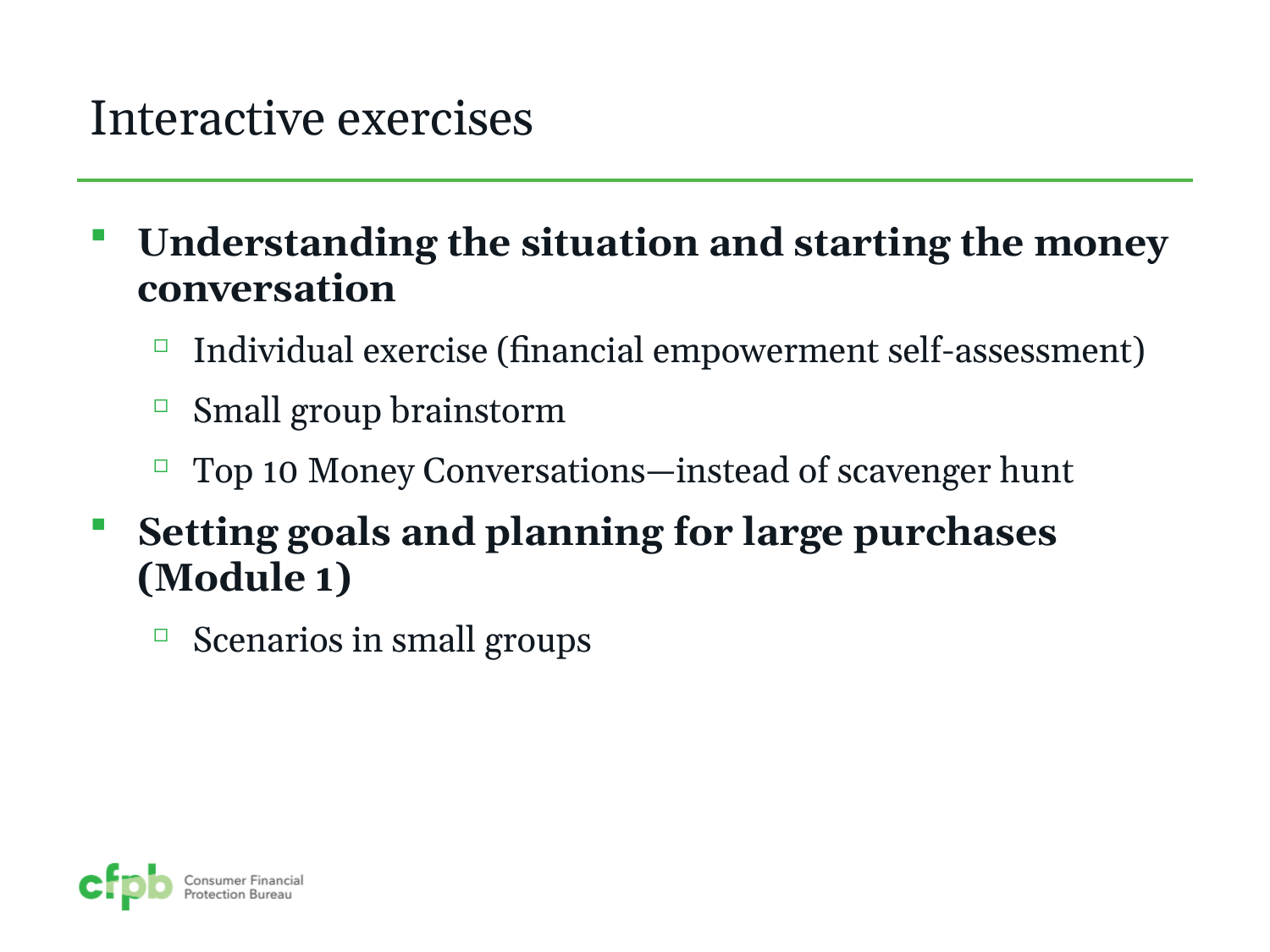

# Interactive exercises
Understanding the situation and starting the money conversation
Individual exercise (financial empowerment self-assessment)
Small group brainstorm
Top 10 Money Conversations—instead of scavenger hunt
Setting goals and planning for large purchases
(Module 1)
Scenarios in small groups